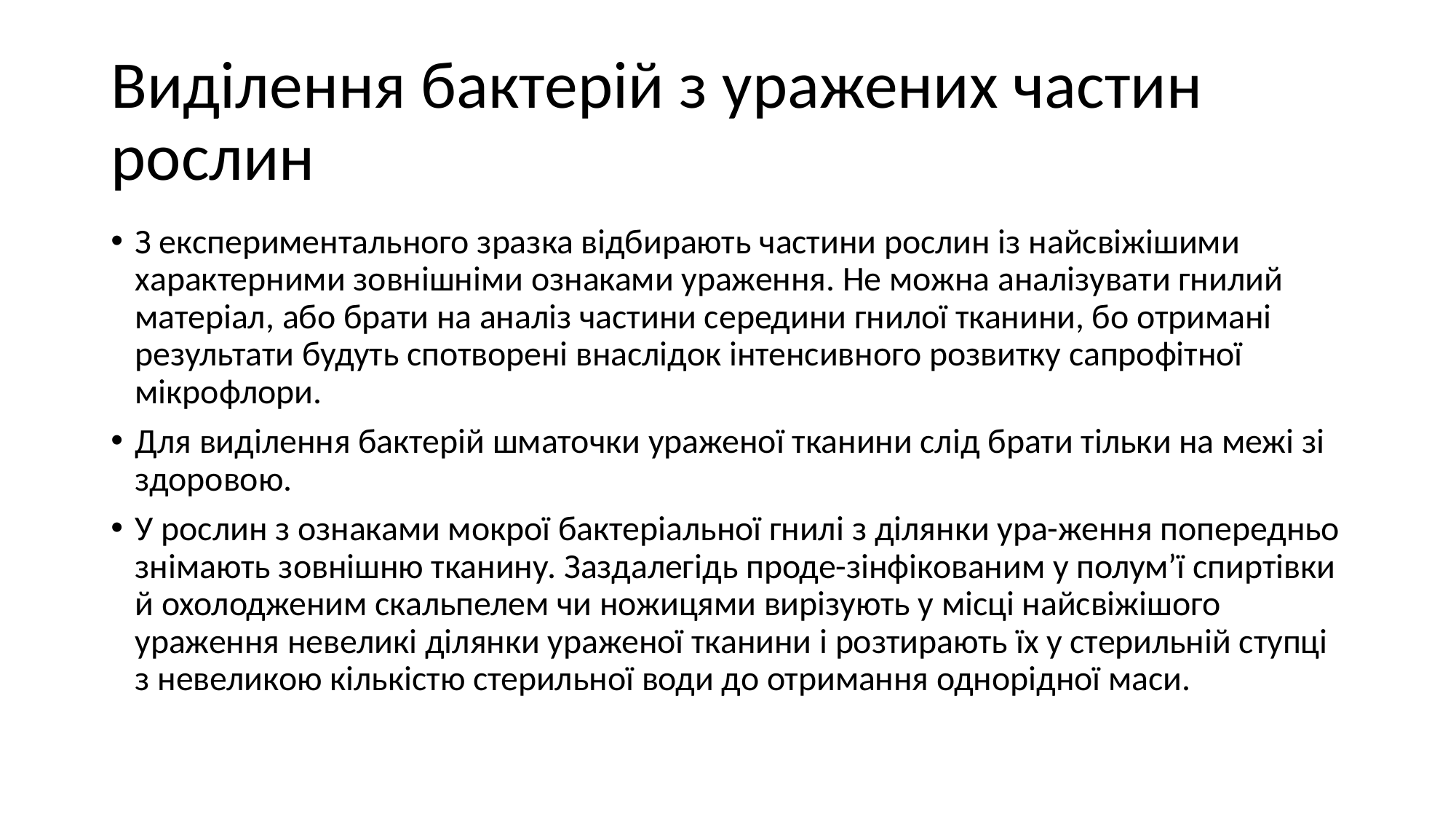

# Виділення бактерій з уражених частин рослин
З експериментального зразка відбирають частини рослин із найсвіжішими характерними зовнішніми ознаками ураження. Не можна аналізувати гнилий матеріал, або брати на аналіз частини середини гнилої тканини, бо отримані результати будуть спотворені внаслідок інтенсивного розвитку сапрофітної мікрофлори.
Для виділення бактерій шматочки ураженої тканини слід брати тільки на межі зі здоровою.
У рослин з ознаками мокрої бактеріальної гнилі з ділянки ура-ження попередньо знімають зовнішню тканину. Заздалегідь проде-зінфікованим у полум’ї спиртівки й охолодженим скальпелем чи ножицями вирізують у місці найсвіжішого ураження невеликі ділянки ураженої тканини і розтирають їх у стерильній ступці з невеликою кількістю стерильної води до отримання однорідної маси.